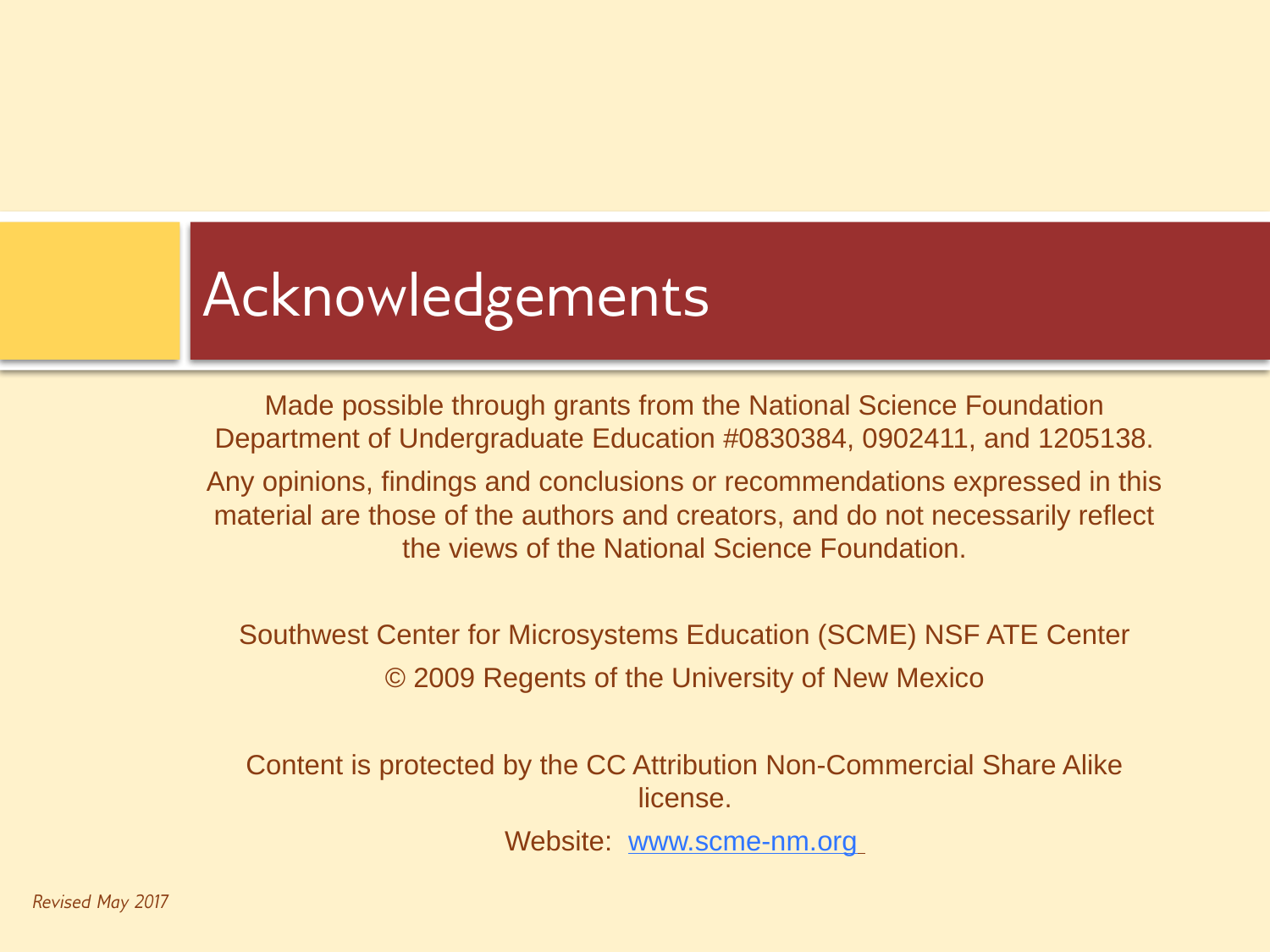

# Acknowledgements
Made possible through grants from the National Science Foundation Department of Undergraduate Education #0830384, 0902411, and 1205138.
Any opinions, findings and conclusions or recommendations expressed in this material are those of the authors and creators, and do not necessarily reflect the views of the National Science Foundation.

Southwest Center for Microsystems Education (SCME) NSF ATE Center
© 2009 Regents of the University of New Mexico

Content is protected by the CC Attribution Non-Commercial Share Alike license.
Website:  www.scme-nm.org

Revised May 2017